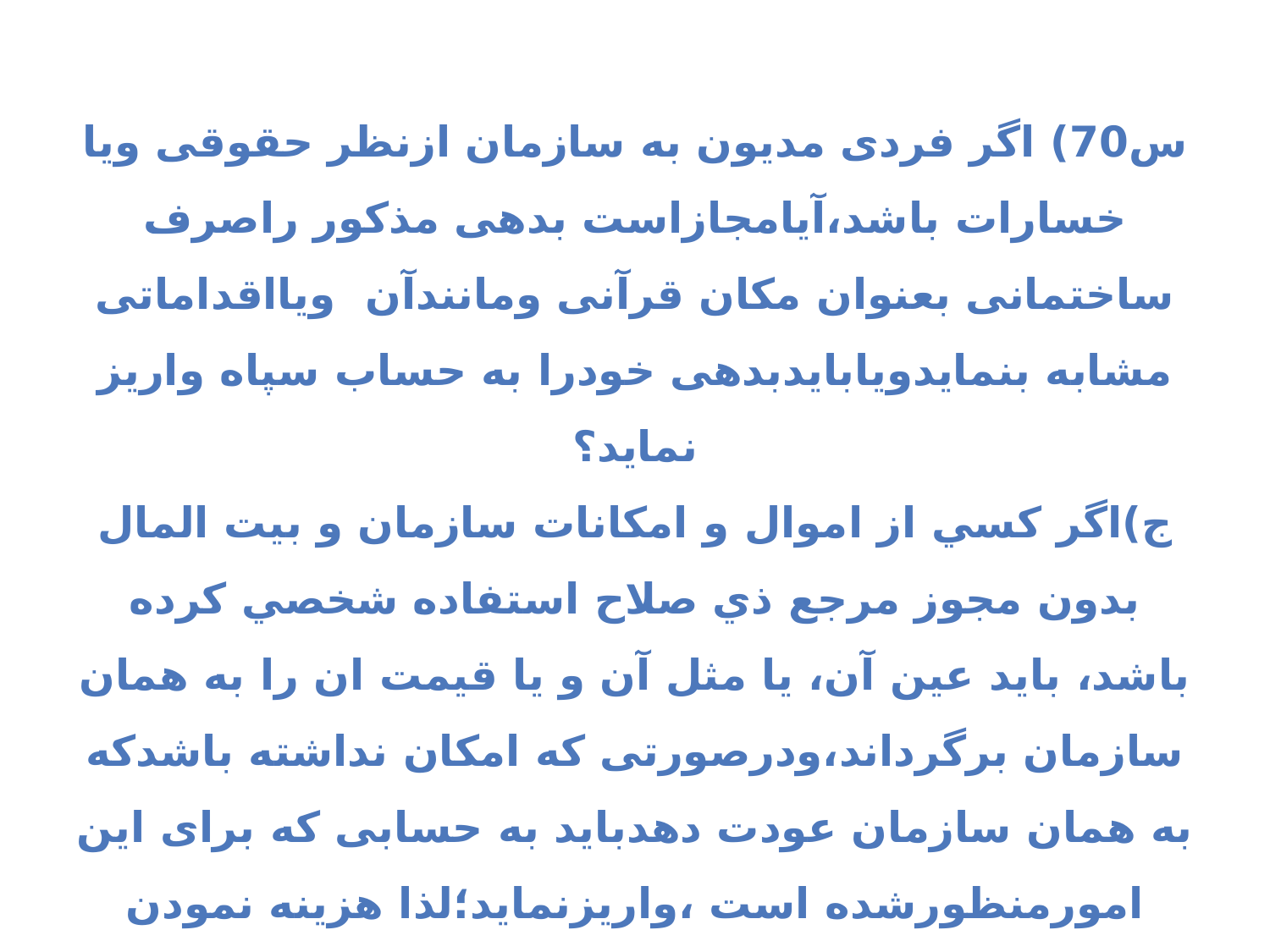

س70) اگر فردی مدیون به سازمان ازنظر حقوقی ویا خسارات باشد،آیامجازاست بدهی مذکور راصرف ساختمانی بعنوان مکان قرآنی ومانندآن  ویااقداماتی مشابه بنمایدویابایدبدهی خودرا به حساب سپاه واریز نماید؟
ج)اگر كسي از اموال و امكانات سازمان و بيت المال بدون مجوز مرجع ذي صلاح استفاده شخصي كرده باشد، بايد عين آن، يا مثل آن و يا قيمت ان را به همان سازمان برگرداند،ودرصورتی که امکان نداشته باشدکه به همان سازمان عودت دهدباید به حسابی که برای این امورمنظورشده است ،واریزنماید؛لذا هزينه نمودن بدهي در امور خير ديگر،جبران ضمان به سازمان را نمي كند.
البته اگر يقين به استفاده شخصي از بيت المال نداشته و فقط يك دغدغه كلّي باشد، استغفار نموده و شرعاً بدهكار نيست.